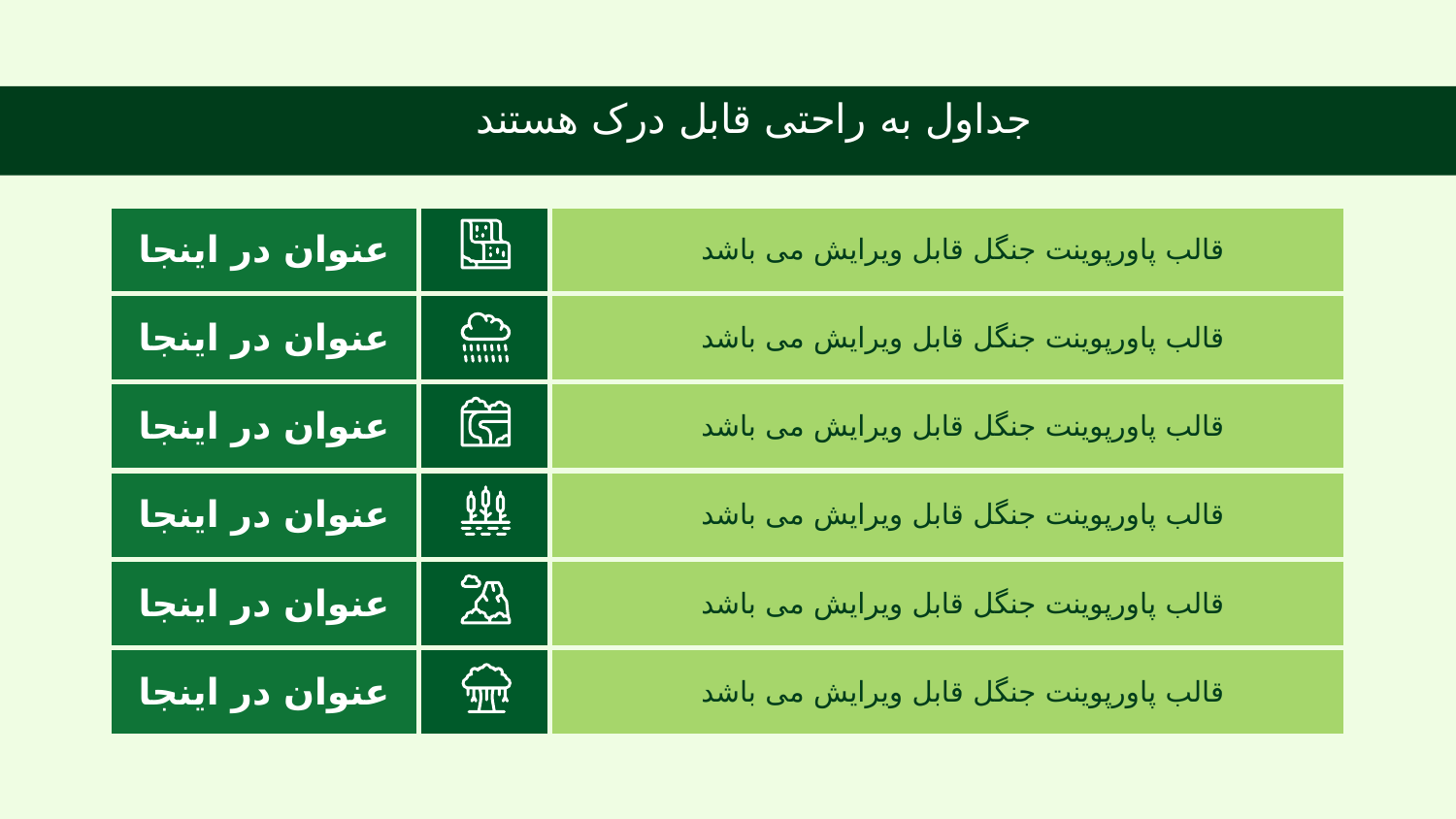

# جداول به راحتی قابل درک هستند
| عنوان در اینجا |  | قالب پاورپوینت جنگل قابل ویرایش می باشد |
| --- | --- | --- |
| عنوان در اینجا |  | قالب پاورپوینت جنگل قابل ویرایش می باشد |
| عنوان در اینجا |  | قالب پاورپوینت جنگل قابل ویرایش می باشد |
| عنوان در اینجا |  | قالب پاورپوینت جنگل قابل ویرایش می باشد |
| عنوان در اینجا |  | قالب پاورپوینت جنگل قابل ویرایش می باشد |
| عنوان در اینجا |  | قالب پاورپوینت جنگل قابل ویرایش می باشد |